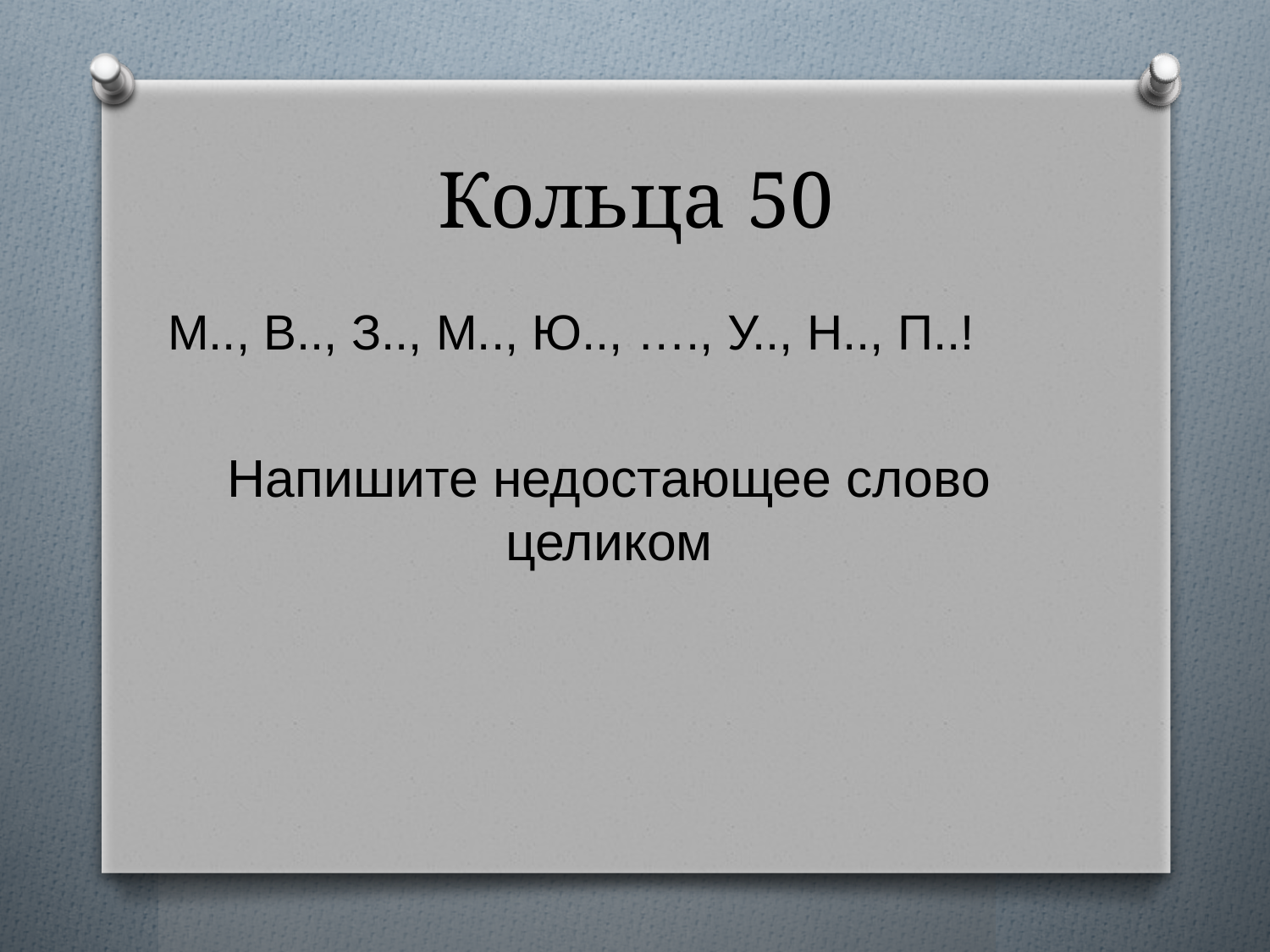

# Кольца 50
М.., В.., З.., М.., Ю.., …., У.., Н.., П..!

Напишите недостающее слово целиком